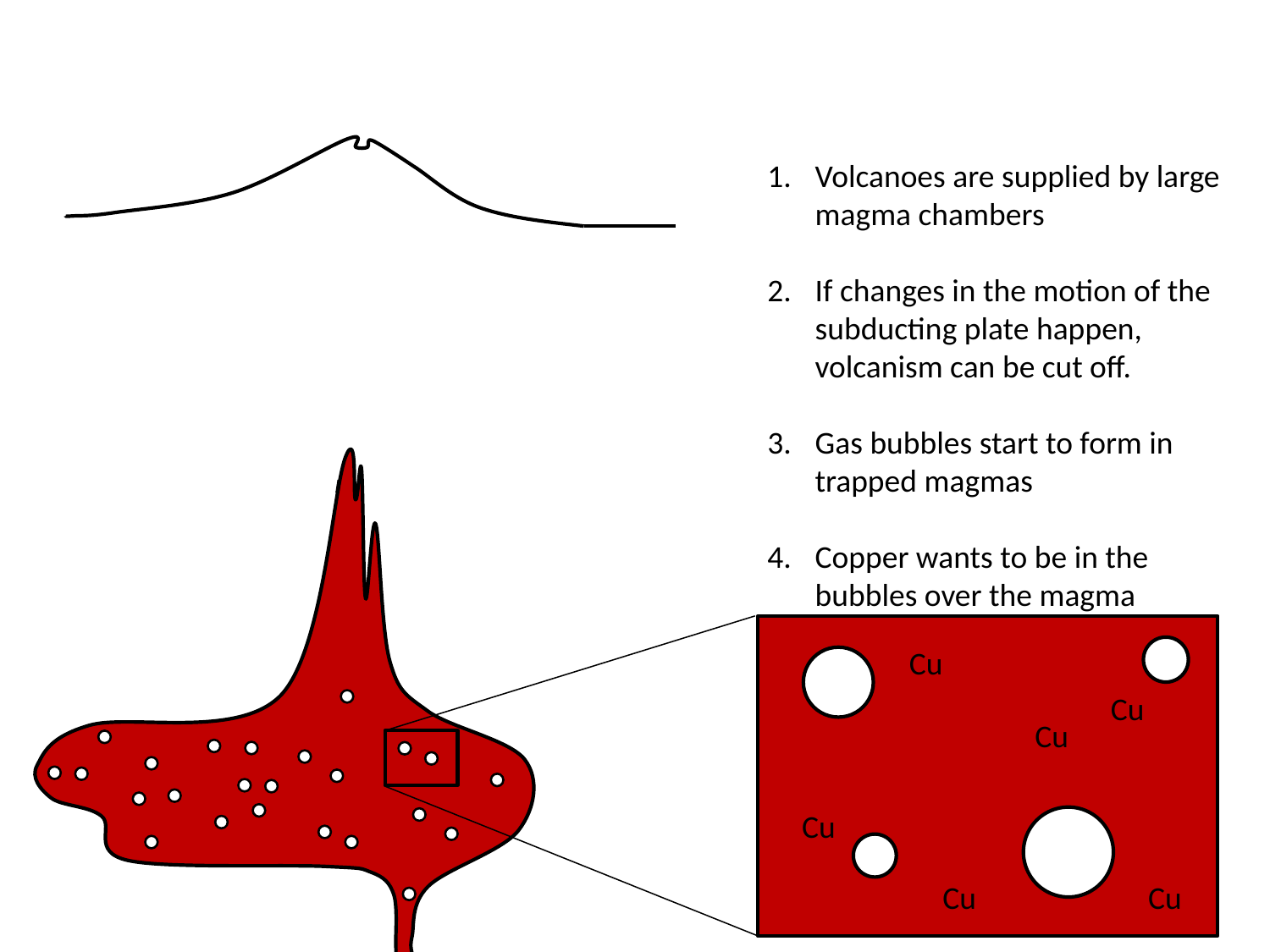

Volcanoes are supplied by large magma chambers

If changes in the motion of the subducting plate happen, volcanism can be cut off.

Gas bubbles start to form in trapped magmas

Copper wants to be in the bubbles over the magma

Cu

Cu

Cu

Cu

Cu
Cu